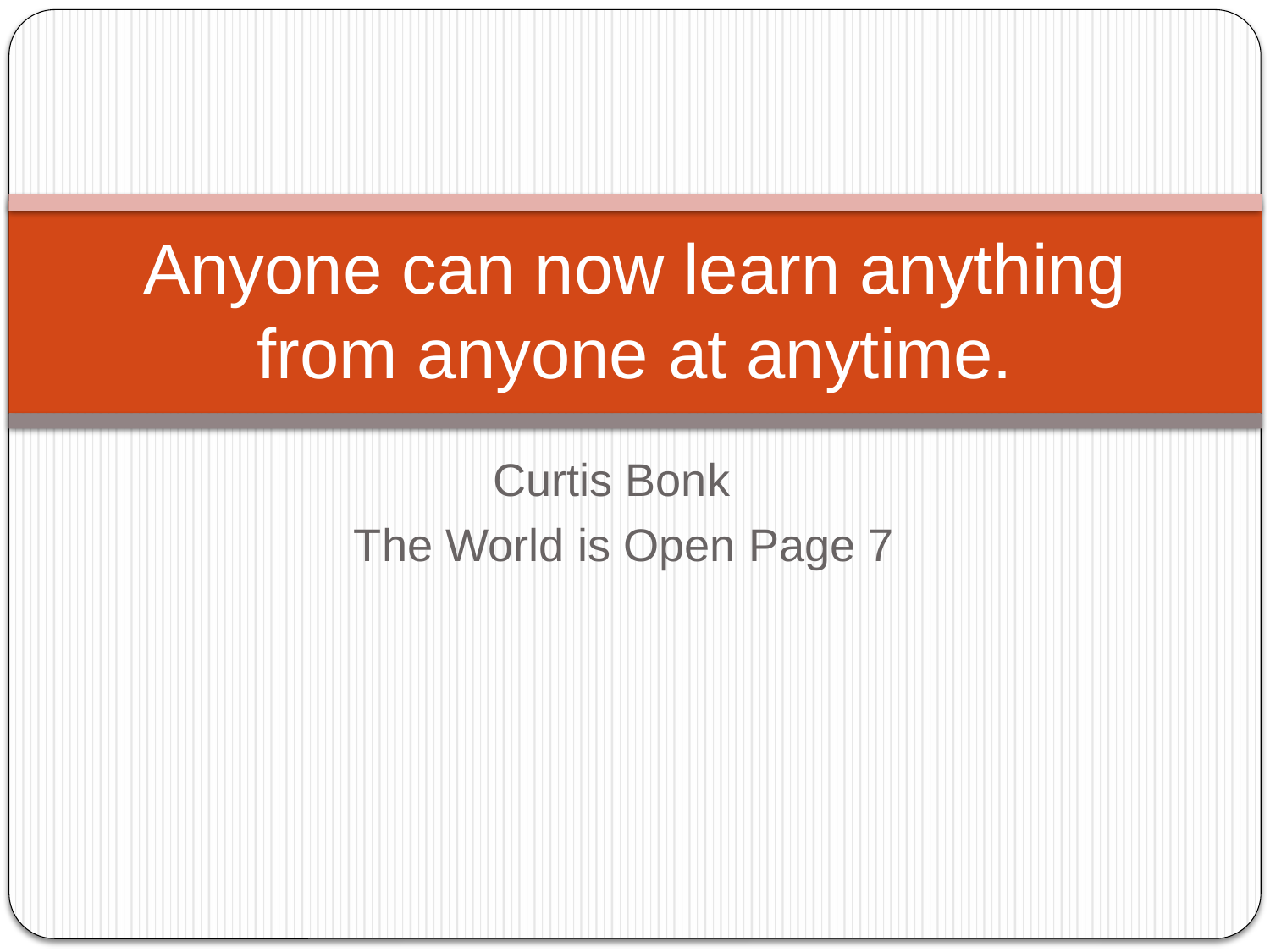

# Anyone can now learn anything from anyone at anytime.
Curtis Bonk
The World is Open Page 7